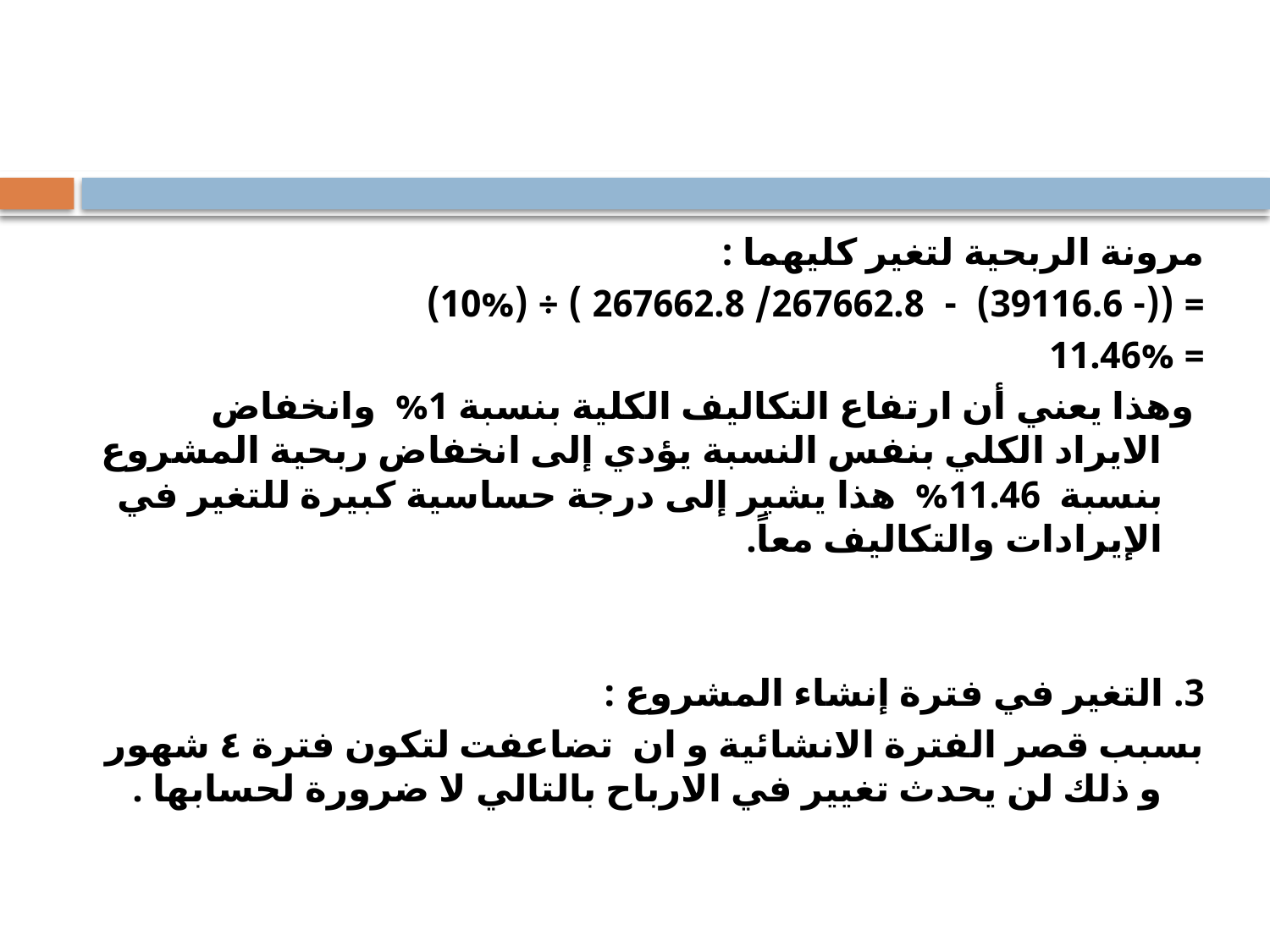

#
مرونة الربحية لتغير كليهما :
= ((- 39116.6)  -  267662.8/ 267662.8 ) ÷ (10%)
= 11.46%
 وهذا يعني أن ارتفاع التكاليف الكلية بنسبة 1%  وانخفاض الايراد الكلي بنفس النسبة يؤدي إلى انخفاض ربحية المشروع بنسبة  11.46%  هذا يشير إلى درجة حساسية كبيرة للتغير في الإيرادات والتكاليف معاً.

3. التغير في فترة إنشاء المشروع :
بسبب قصر الفترة الانشائية و ان  تضاعفت لتكون فترة ٤ شهور و ذلك لن يحدث تغيير في الارباح بالتالي لا ضرورة لحسابها .